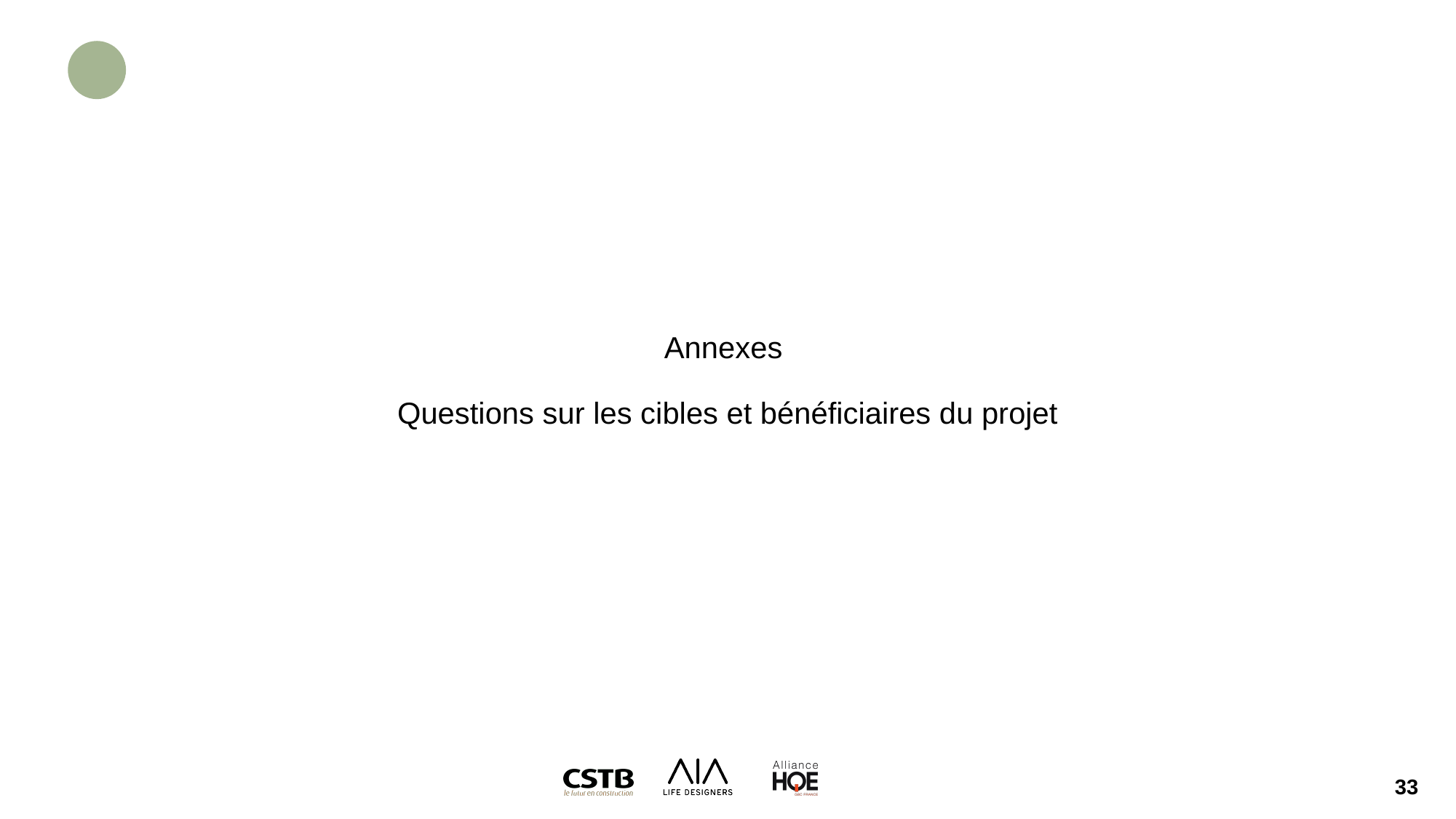

# Annexes Questions sur les cibles et bénéficiaires du projet